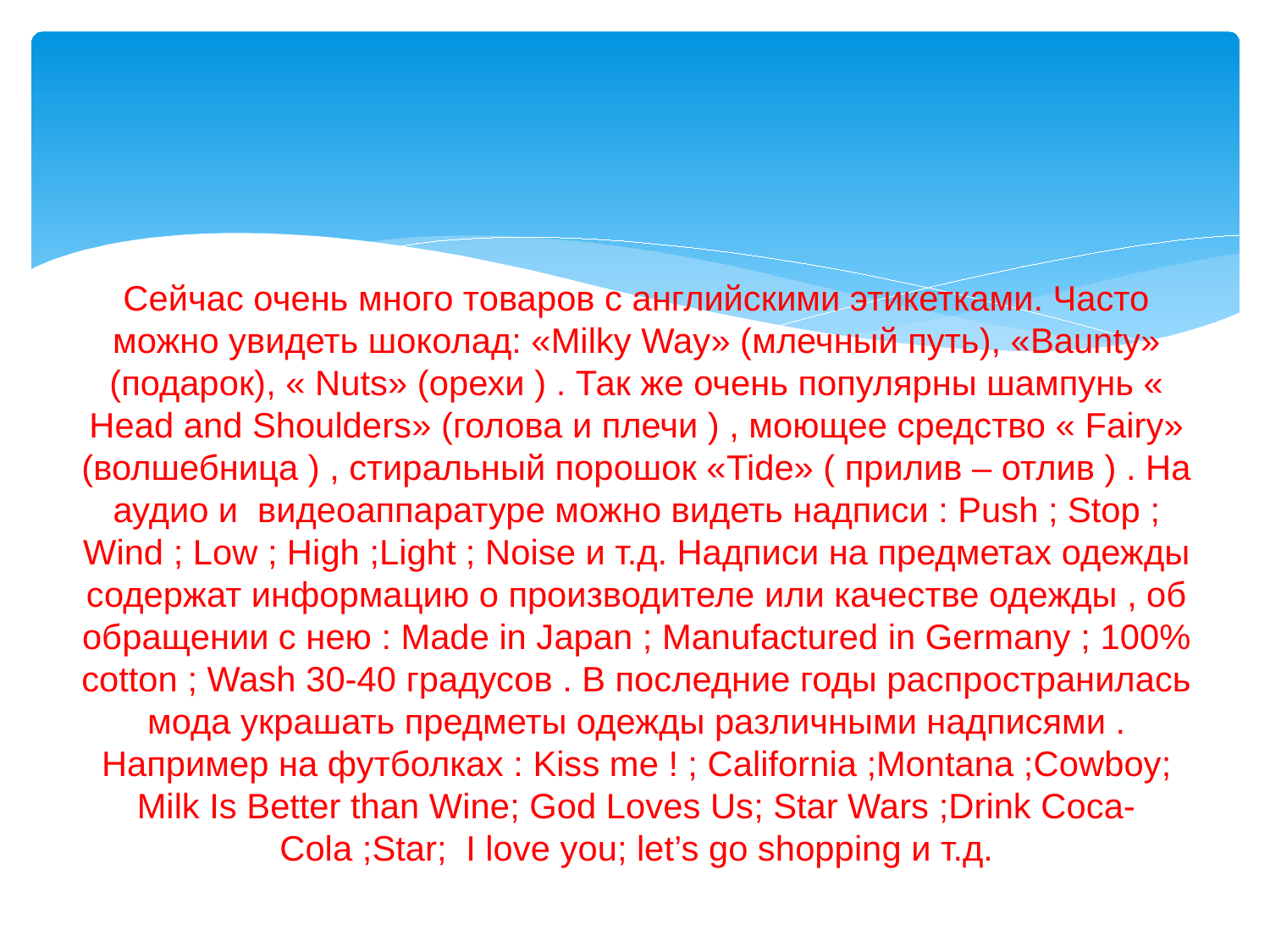

# Сейчас очень много товаров с английскими этикетками. Часто можно увидеть шоколад: «Milky Way» (млечный путь), «Baunty» (подарок), « Nuts» (орехи ) . Так же очень популярны шампунь « Head and Shoulders» (голова и плечи ) , моющее средство « Fairy» (волшебница ) , стиральный порошок «Tide» ( прилив – отлив ) . На аудио и  видеоаппаратуре можно видеть надписи : Push ; Stop ; Wind ; Low ; High ;Light ; Noise и т.д. Надписи на предметах одежды содержат информацию о производителе или качестве одежды , об обращении с нею : Made in Japan ; Manufactured in Germany ; 100% cotton ; Wash 30-40 градусов . В последние годы распространилась мода украшать предметы одежды различными надписями . Например на футболках : Kiss me ! ; California ;Montana ;Cowboy; Milk Is Better than Wine; God Loves Us; Star Wars ;Drink Coca-Cola ;Star;  I love you; let’s go shopping и т.д.